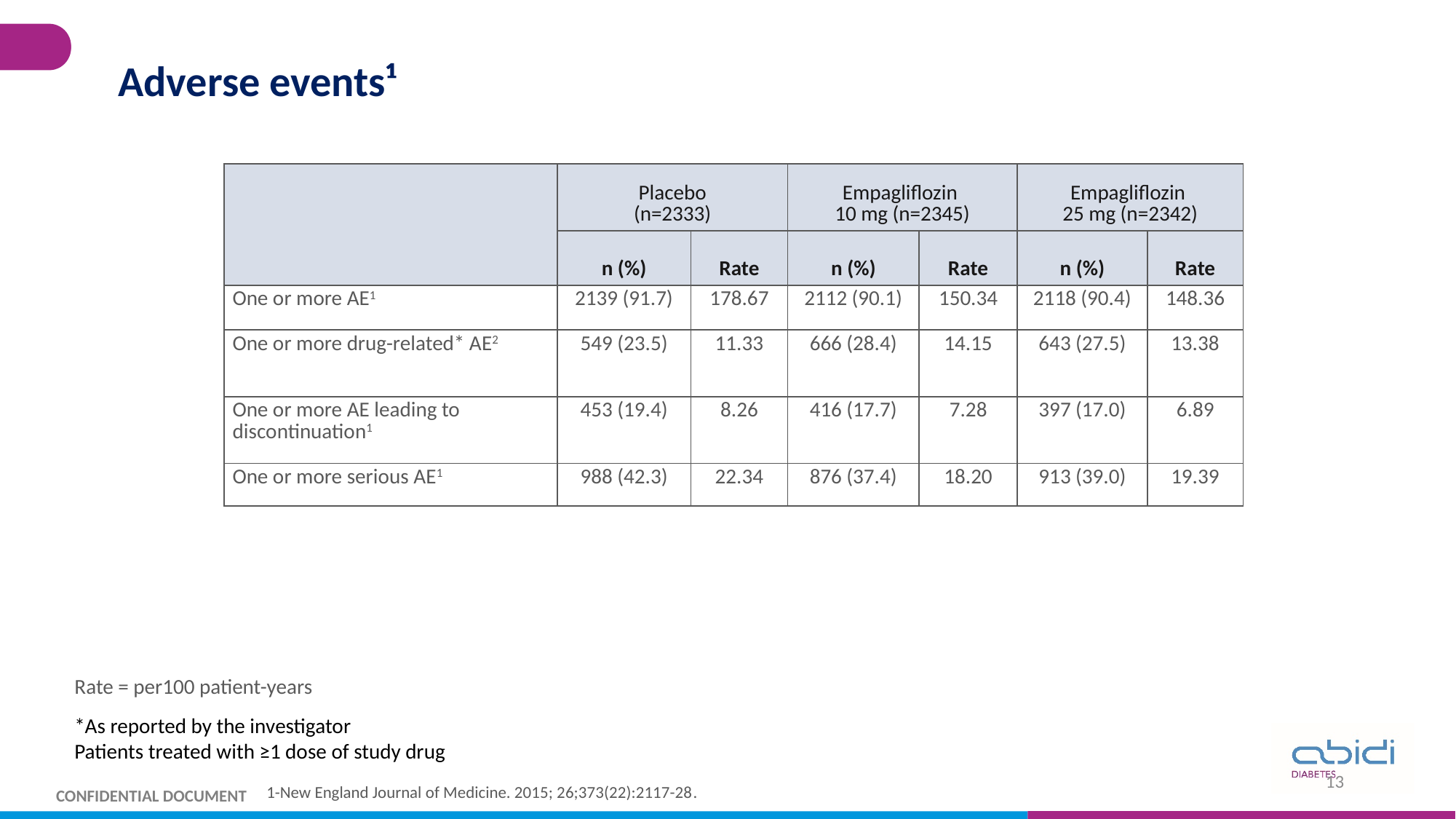

# Adverse events¹
|  | Placebo (n=2333) |  | Empagliflozin 10 mg (n=2345) |  | Empagliflozin 25 mg (n=2342) |  |
| --- | --- | --- | --- | --- | --- | --- |
|  | n (%) | Rate | n (%) | Rate | n (%) | Rate |
| One or more AE1 | 2139 (91.7) | 178.67 | 2112 (90.1) | 150.34 | 2118 (90.4) | 148.36 |
| One or more drug-related\* AE2 | 549 (23.5) | 11.33 | 666 (28.4) | 14.15 | 643 (27.5) | 13.38 |
| One or more AE leading to discontinuation1 | 453 (19.4) | 8.26 | 416 (17.7) | 7.28 | 397 (17.0) | 6.89 |
| One or more serious AE1 | 988 (42.3) | 22.34 | 876 (37.4) | 18.20 | 913 (39.0) | 19.39 |
Rate = per100 patient-years
*As reported by the investigator
Patients treated with ≥1 dose of study drug
13
1-New England Journal of Medicine. 2015; 26;373(22):2117-28.